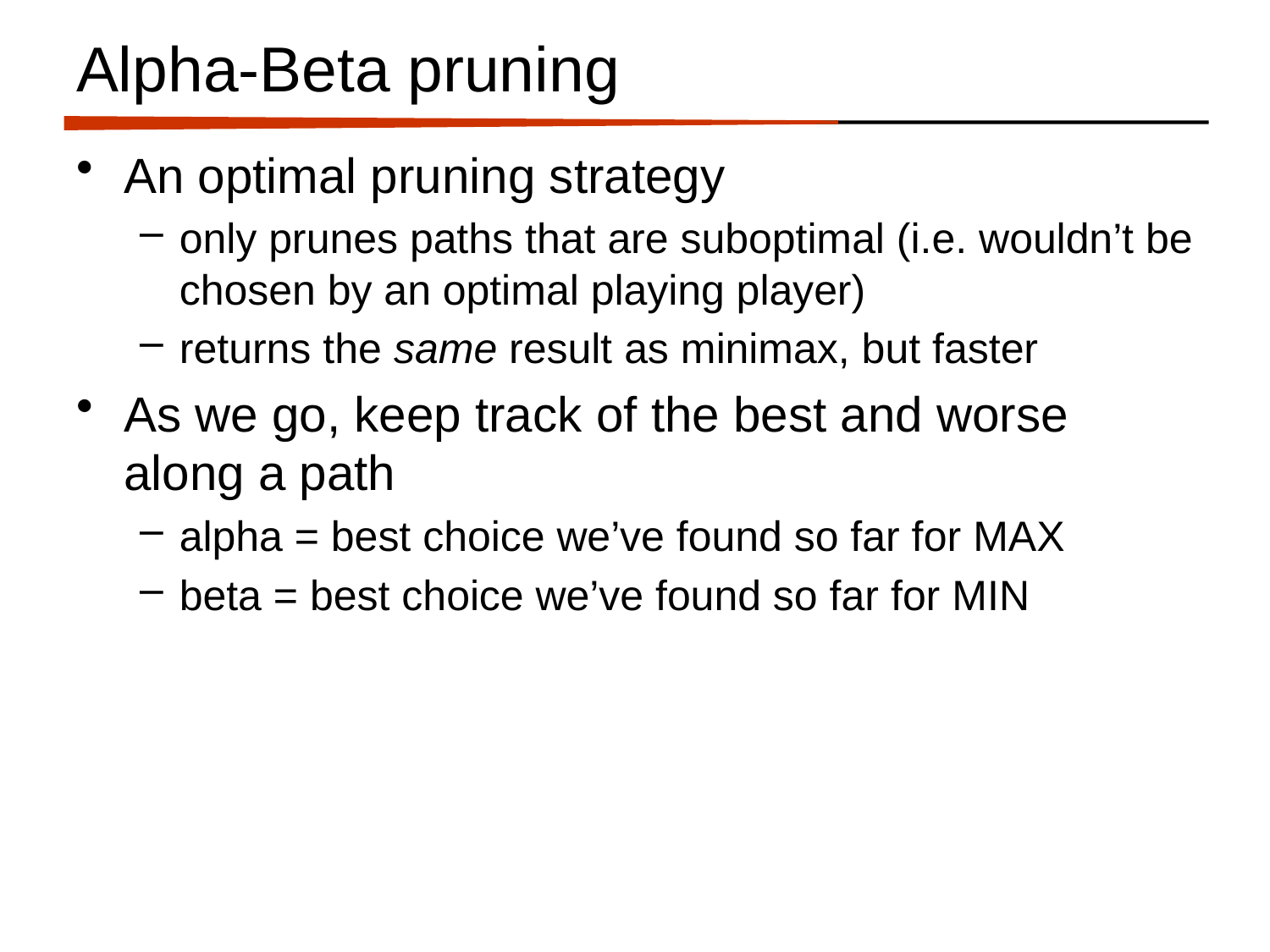

# Alpha-Beta pruning
An optimal pruning strategy
only prunes paths that are suboptimal (i.e. wouldn’t be chosen by an optimal playing player)
returns the same result as minimax, but faster
As we go, keep track of the best and worse along a path
alpha = best choice we’ve found so far for MAX
beta = best choice we’ve found so far for MIN